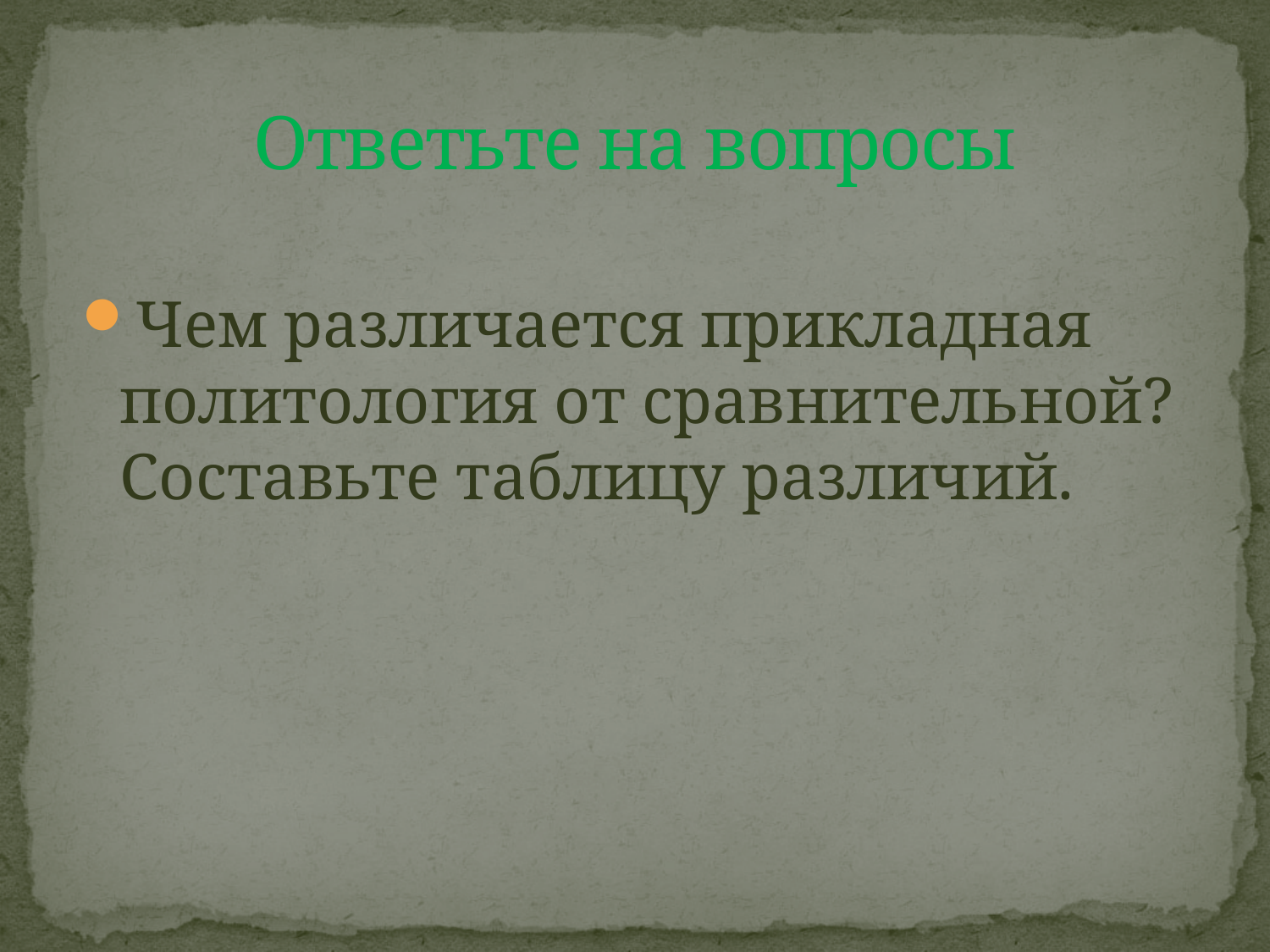

# Ответьте на вопросы
Чем различается прикладная политология от сравнительной? Составьте таблицу различий.